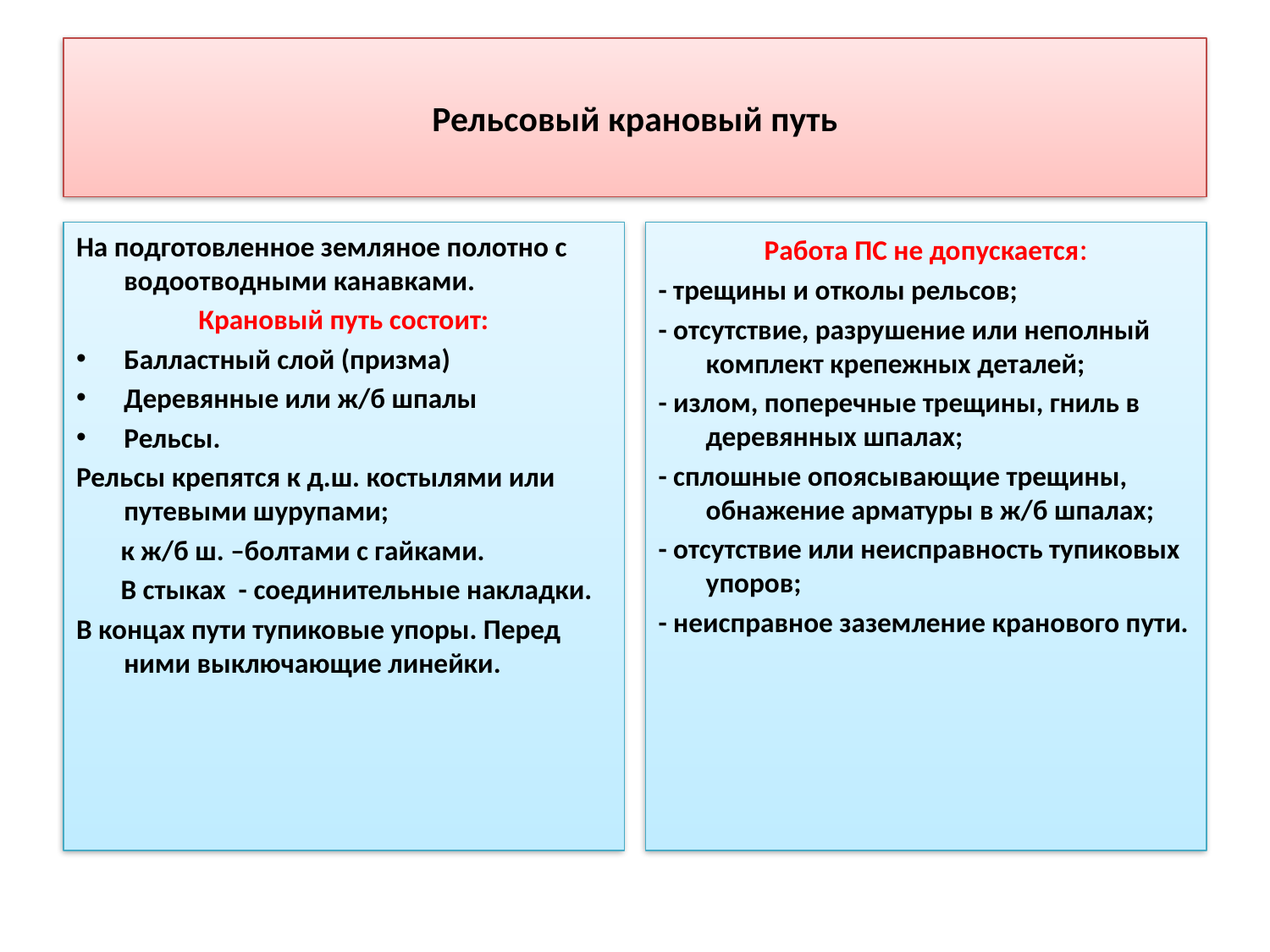

# Рельсовый крановый путь
На подготовленное земляное полотно с водоотводными канавками.
Крановый путь состоит:
Балластный слой (призма)
Деревянные или ж/б шпалы
Рельсы.
Рельсы крепятся к д.ш. костылями или путевыми шурупами;
       к ж/б ш. –болтами с гайками.
       В стыках  - соединительные накладки.
В концах пути тупиковые упоры. Перед ними выключающие линейки.

Работа ПС не допускается:
- трещины и отколы рельсов;
- отсутствие, разрушение или неполный комплект крепежных деталей;
- излом, поперечные трещины, гниль в деревянных шпалах;
- сплошные опоясывающие трещины, обнажение арматуры в ж/б шпалах;
- отсутствие или неисправность тупиковых упоров;
- неисправное заземление кранового пути.